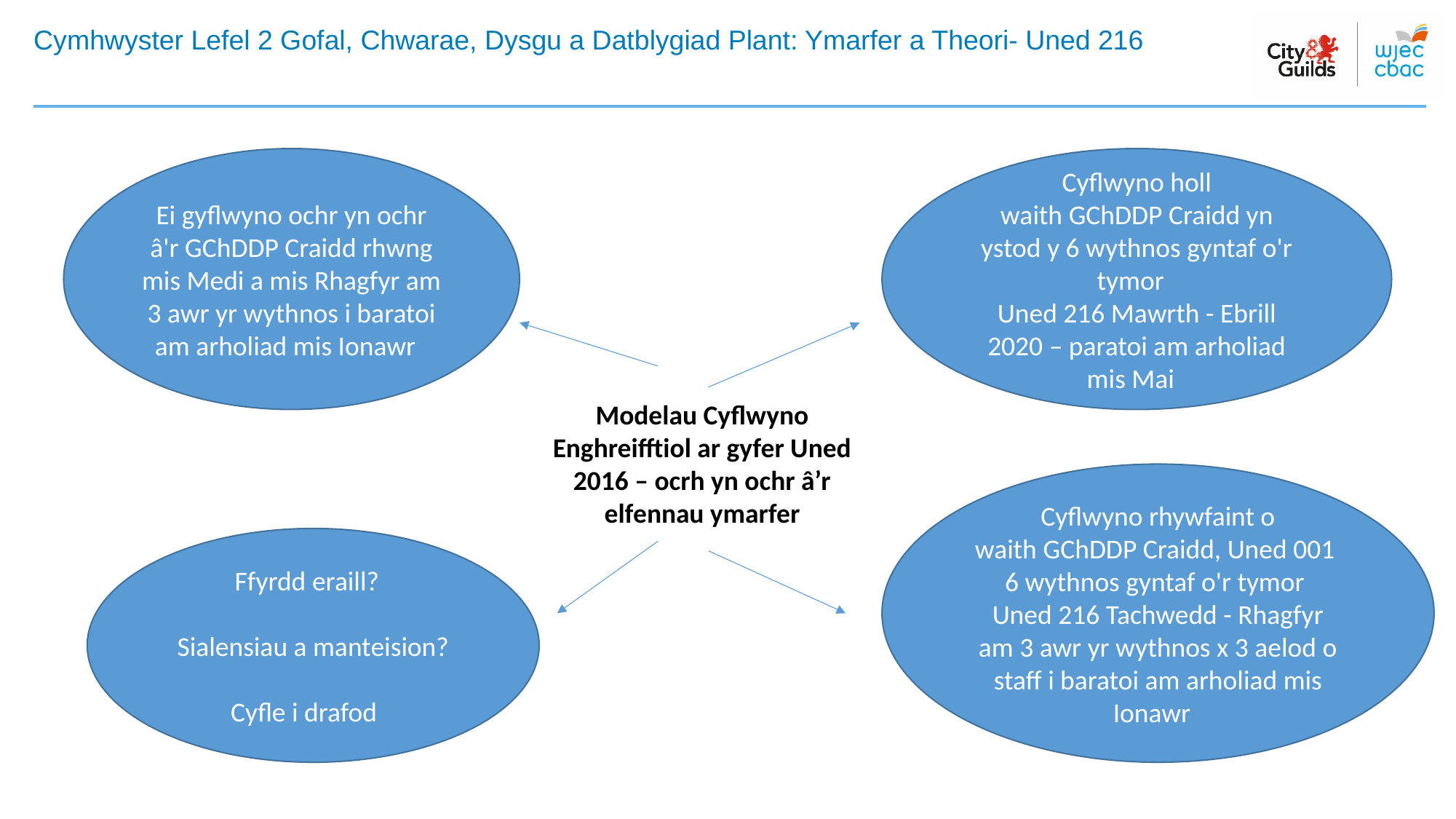

Cymhwyster Lefel 2 Gofal, Chwarae, Dysgu a Datblygiad Plant: Ymarfer a Theori- Uned 216

Ei gyflwyno ochr yn ochr â'r GChDDP Craidd rhwng mis Medi a mis Rhagfyr am 3 awr yr wythnos i baratoi am arholiad mis Ionawr
Cyflwyno holl waith GChDDP Craidd yn ystod y 6 wythnos gyntaf o'r tymor  
Uned 216 Mawrth - Ebrill 2020 – paratoi am arholiad mis Mai
Modelau Cyflwyno Enghreifftiol ar gyfer Uned 2016 – ocrh yn ochr â’r elfennau ymarfer
Cyflwyno rhywfaint o waith GChDDP Craidd, Uned 001 
6 wythnos gyntaf o'r tymor 
Uned 216 Tachwedd - Rhagfyr am 3 awr yr wythnos x 3 aelod o staff i baratoi am arholiad mis Ionawr
Ffyrdd eraill?
Sialensiau a manteision?
Cyfle i drafod